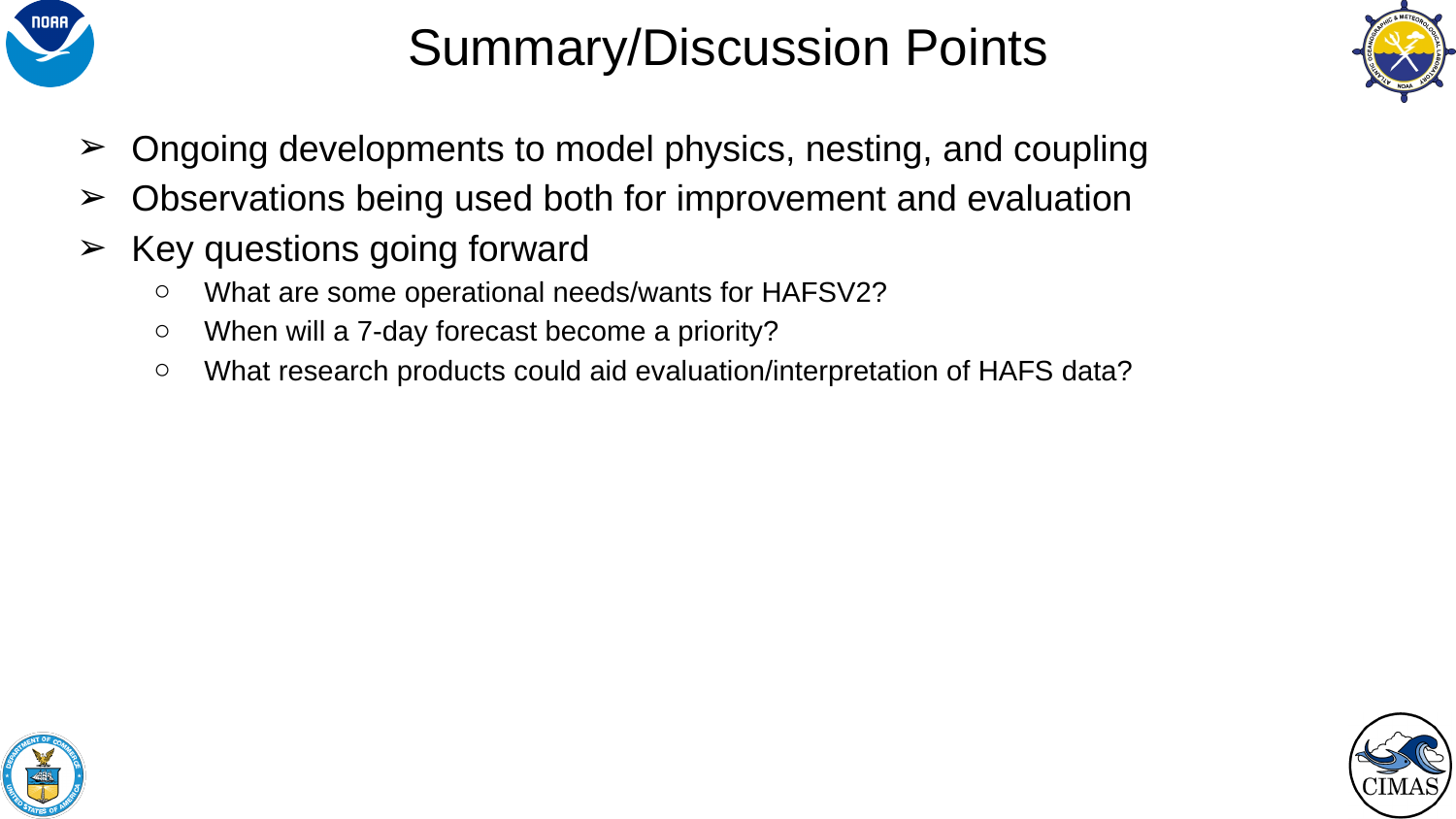

# Summary/Discussion Points
Ongoing developments to model physics, nesting, and coupling
Observations being used both for improvement and evaluation
Key questions going forward
What are some operational needs/wants for HAFSV2?
When will a 7-day forecast become a priority?
What research products could aid evaluation/interpretation of HAFS data?